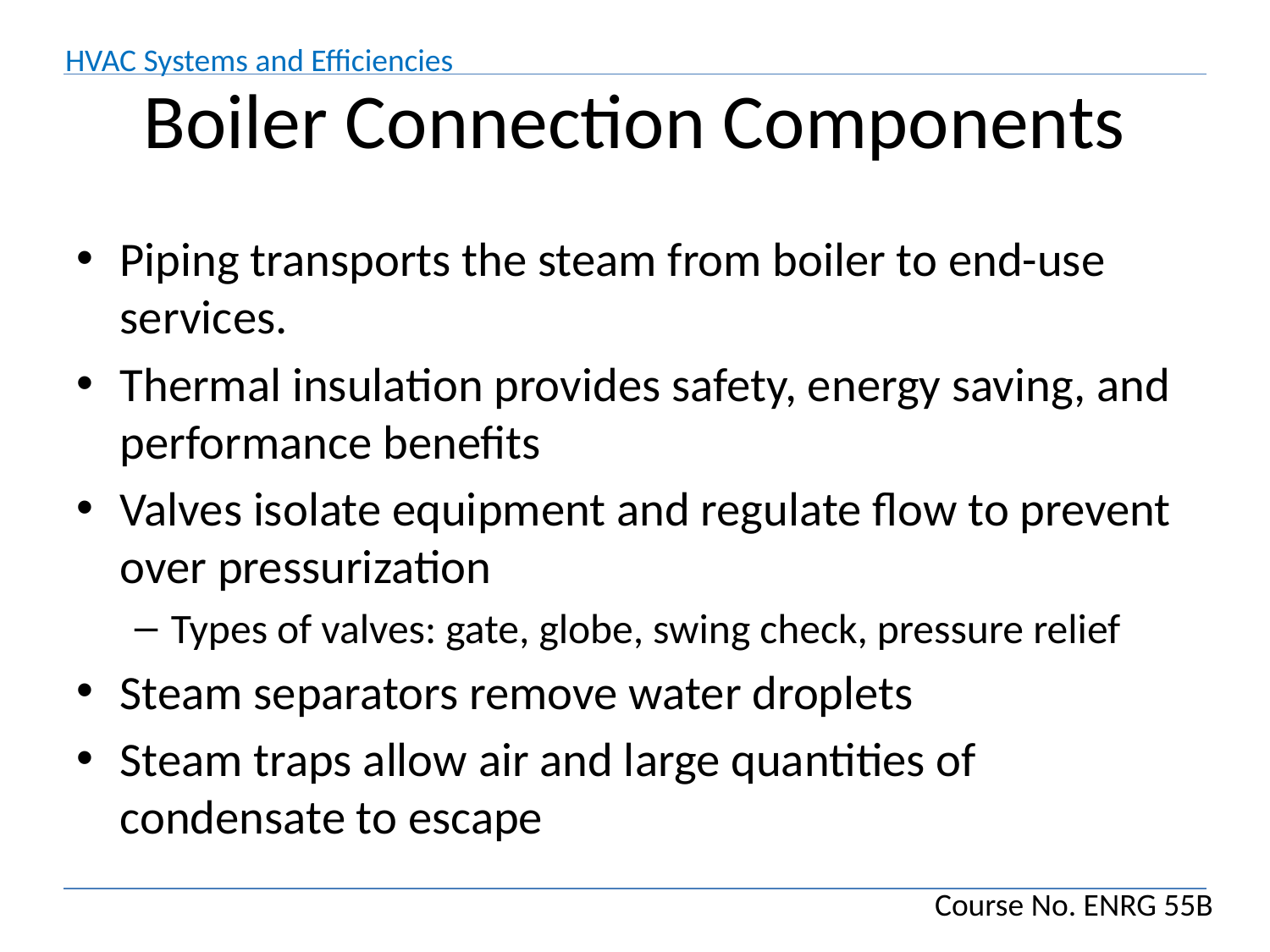

# Boiler Connection Components
Piping transports the steam from boiler to end-use services.
Thermal insulation provides safety, energy saving, and performance benefits
Valves isolate equipment and regulate flow to prevent over pressurization
Types of valves: gate, globe, swing check, pressure relief
Steam separators remove water droplets
Steam traps allow air and large quantities of condensate to escape